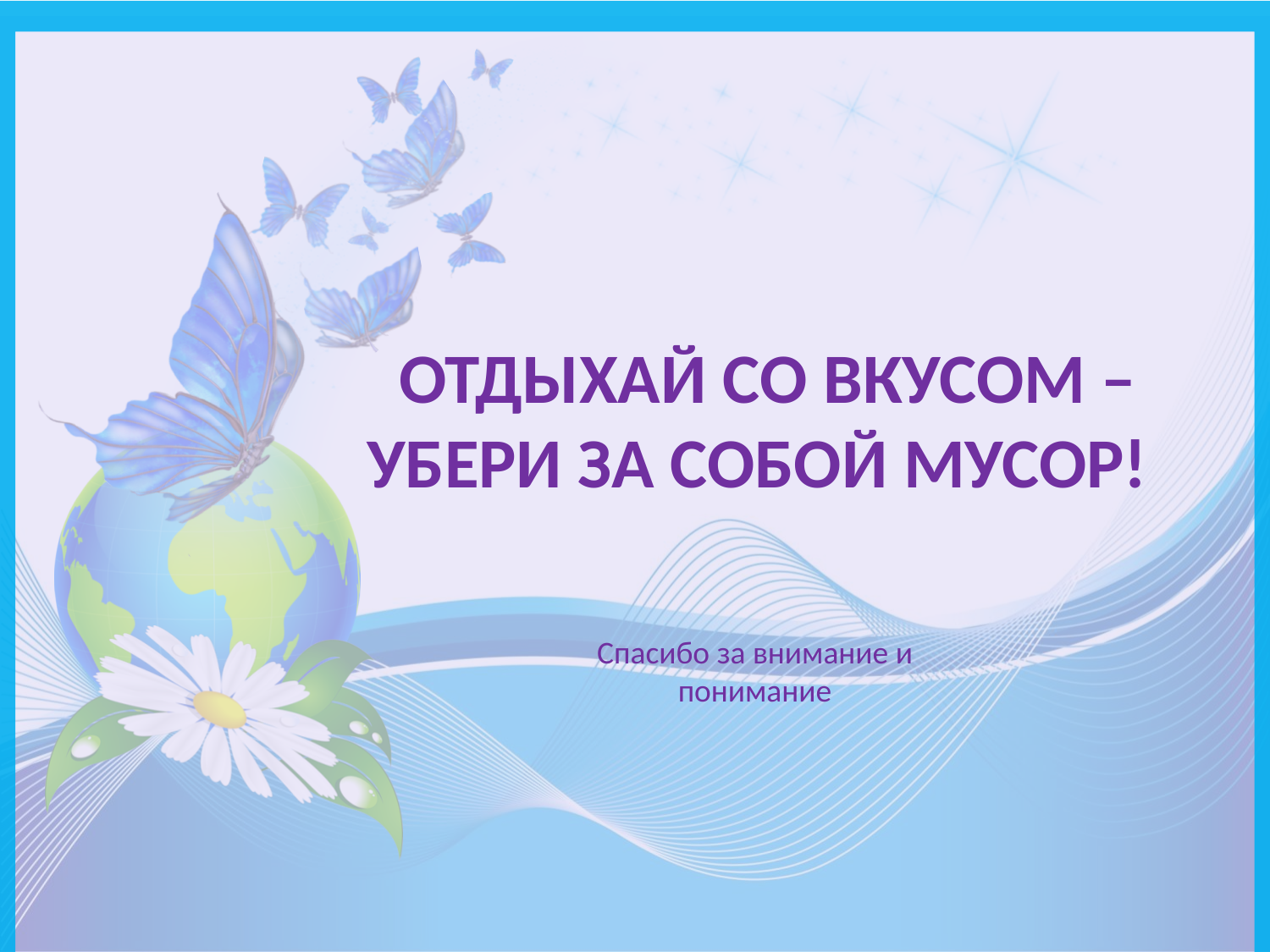

# Отдыхай со вкусом – убери за собой мусор!

Спасибо за внимание и понимание